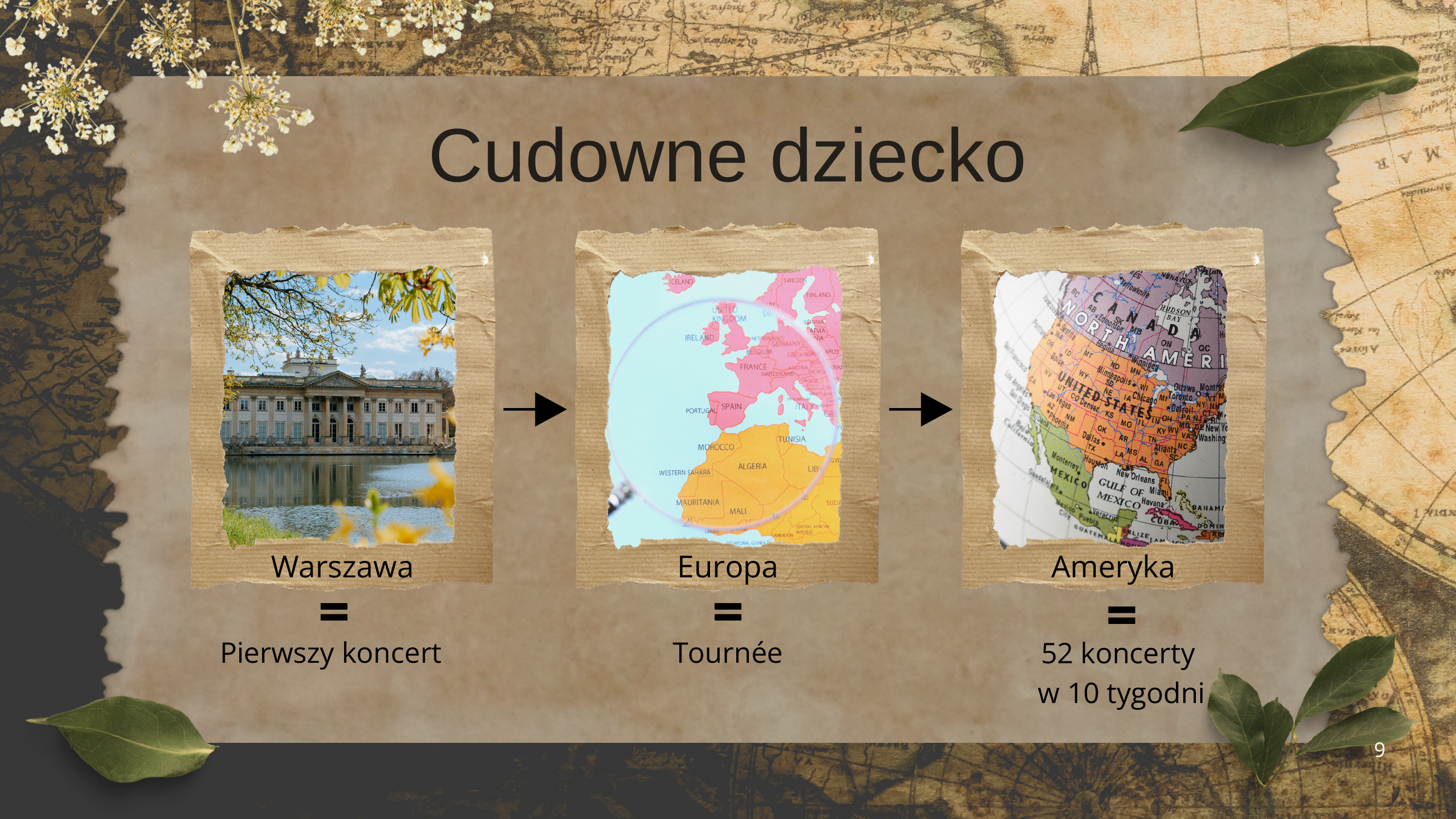

Cudowne dziecko

Warszawa
Europa
Ameryka

Pierwszy koncert
Tournée
52 koncerty
w 10 tygodni

9